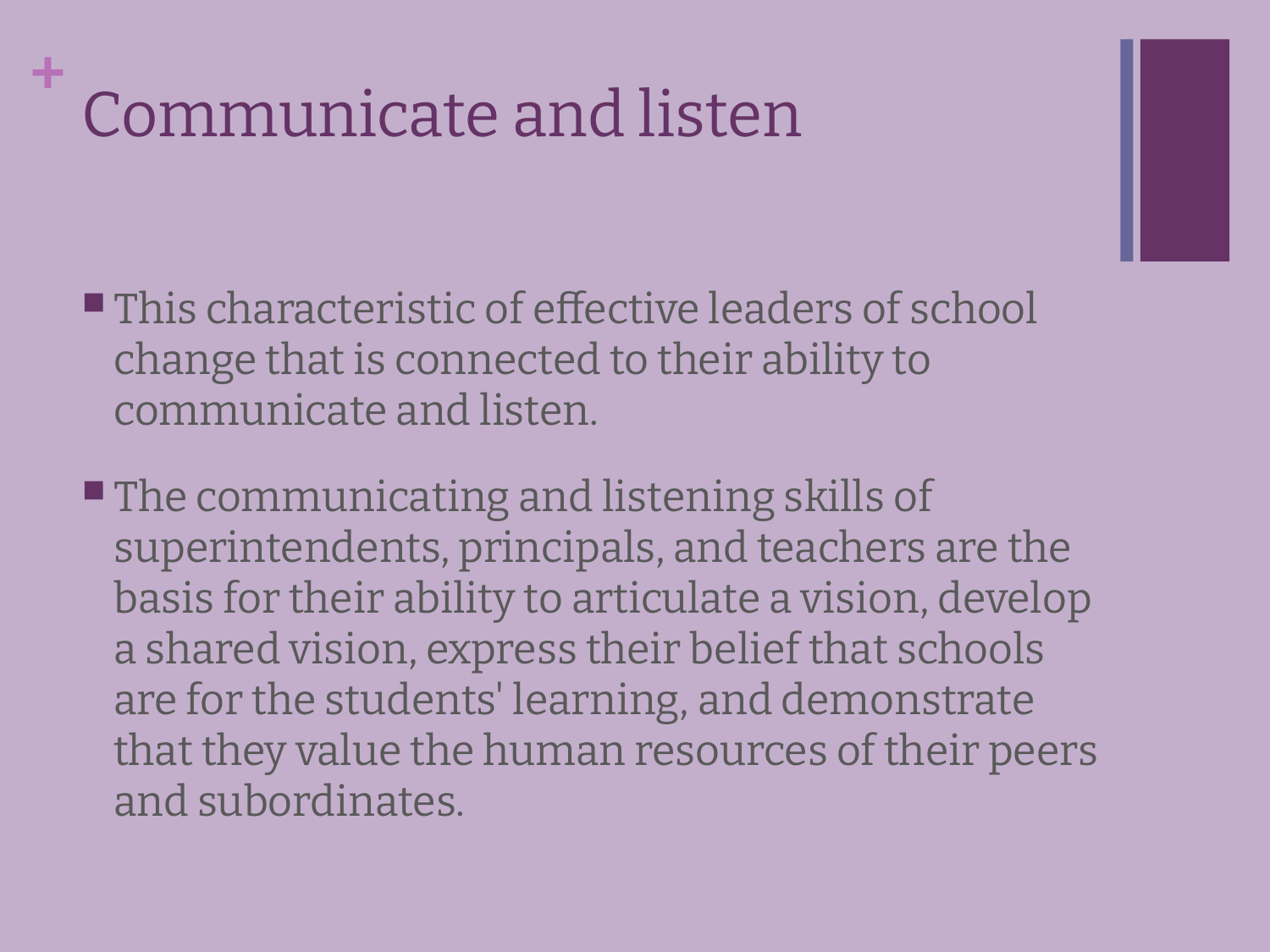

# Communicate and listen
This characteristic of effective leaders of school change that is connected to their ability to communicate and listen.
The communicating and listening skills of superintendents, principals, and teachers are the basis for their ability to articulate a vision, develop a shared vision, express their belief that schools are for the students' learning, and demonstrate that they value the human resources of their peers and subordinates.